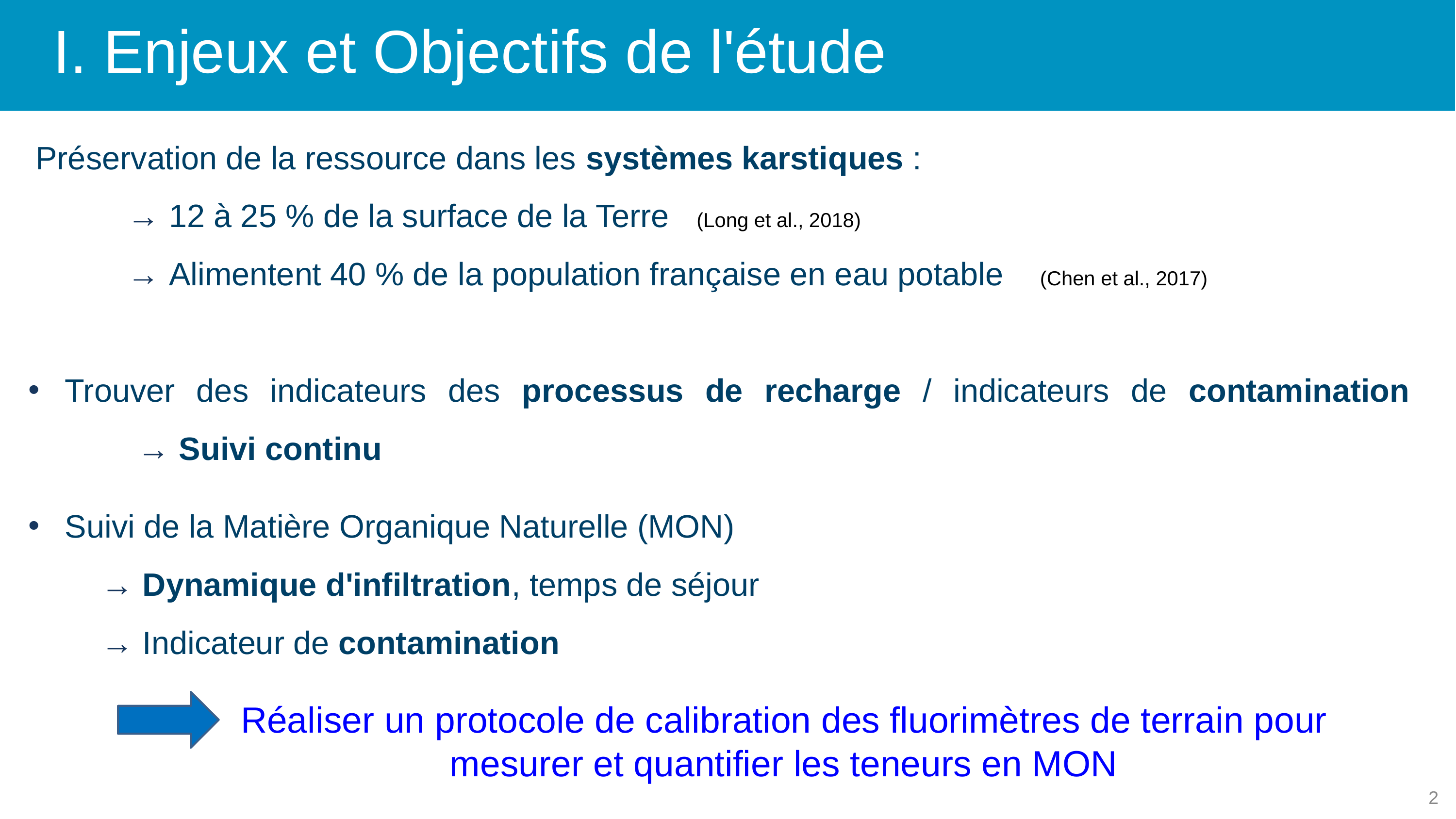

# I. Enjeux et Objectifs de l'étude
Préservation de la ressource dans les systèmes karstiques :
	→ 12 à 25 % de la surface de la Terre   (Long et al., 2018)
	→ Alimentent 40 % de la population française en eau potable    (Chen et al., 2017)

Trouver des indicateurs des processus de recharge / indicateurs de contamination
	→ Suivi continu
Suivi de la Matière Organique Naturelle (MON)
 	→ Dynamique d'infiltration, temps de séjour
 	→ Indicateur de contamination

Réaliser un protocole de calibration des fluorimètres de terrain pour mesurer et quantifier les teneurs en MON
2